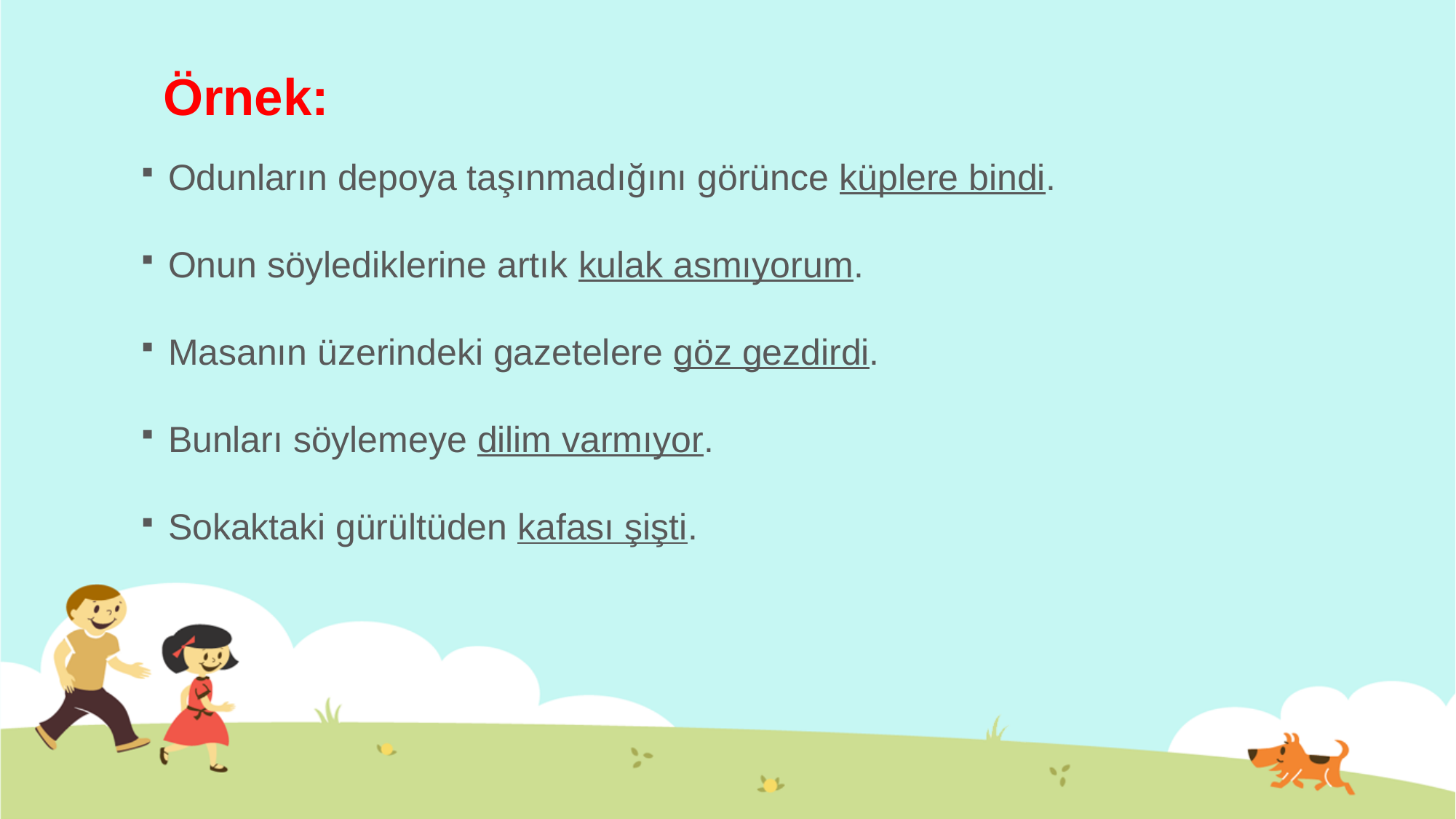

# Örnek:
Odunların depoya taşınmadığını görünce küplere bindi.
Onun söylediklerine artık kulak asmıyorum.
Masanın üzerindeki gazetelere göz gezdirdi.
Bunları söylemeye dilim varmıyor.
Sokaktaki gürültüden kafası şişti.